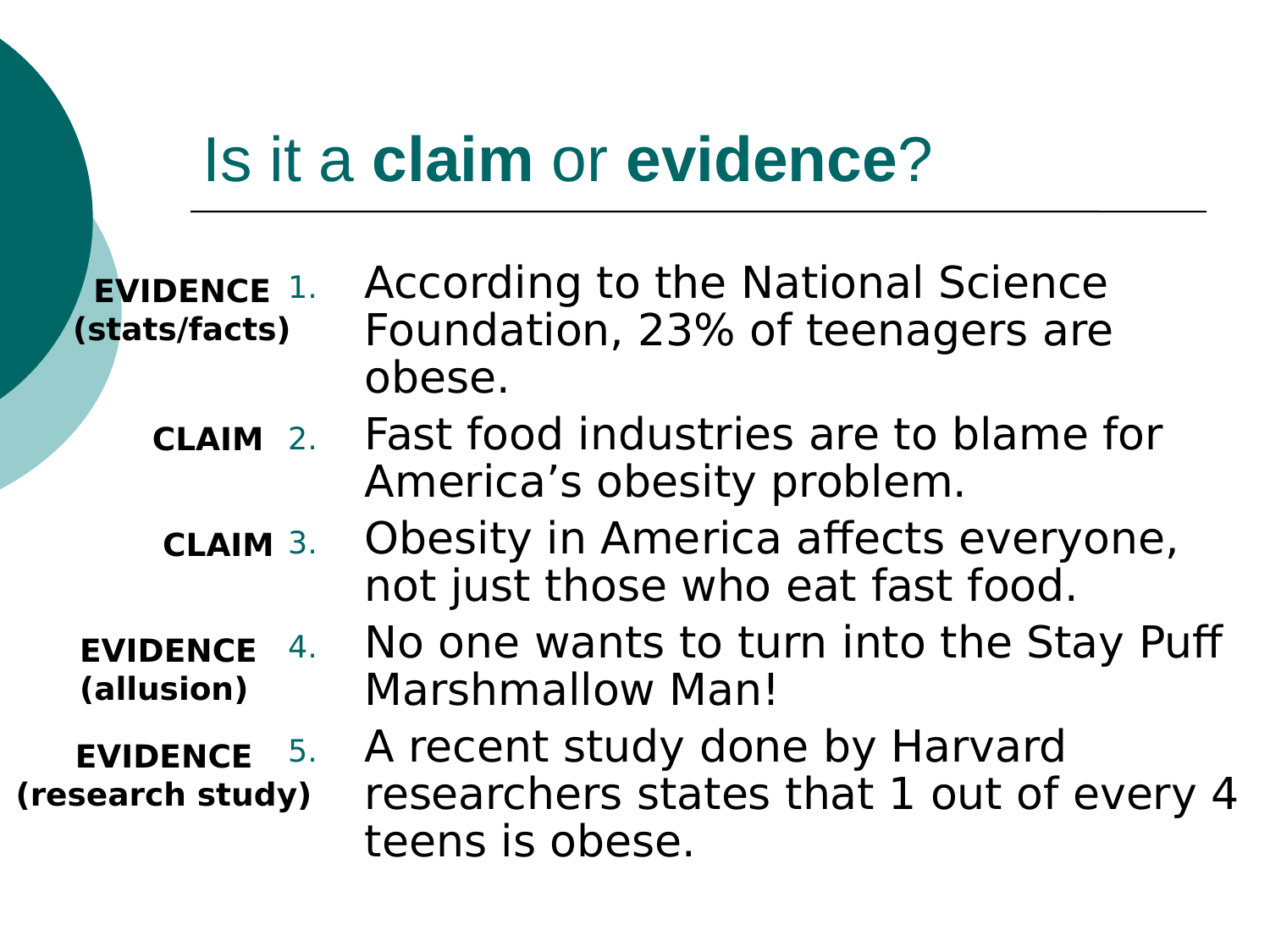

# Is it a claim or evidence?
According to the National Science Foundation, 23% of teenagers are obese.
Fast food industries are to blame for America’s obesity problem.
Obesity in America affects everyone, not just those who eat fast food.
No one wants to turn into the Stay Puff Marshmallow Man!
A recent study done by Harvard researchers states that 1 out of every 4 teens is obese.

EVIDENCE
(stats/facts)
CLAIM
CLAIM
EVIDENCE
(allusion)
EVIDENCE
(research study)